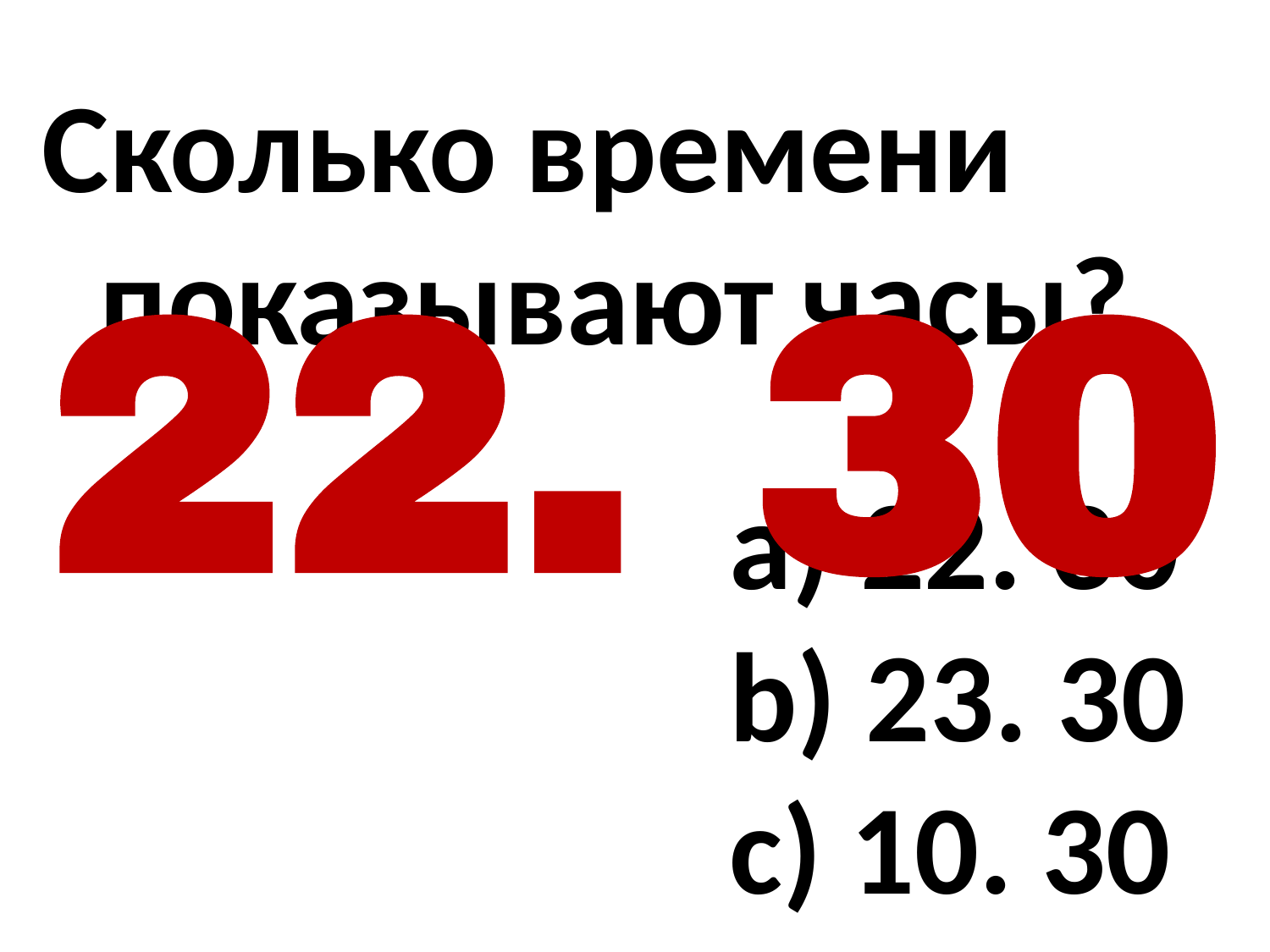

Сколько времени
  показывают часы?
22. 30
 22. 30
 23. 30
 10. 30